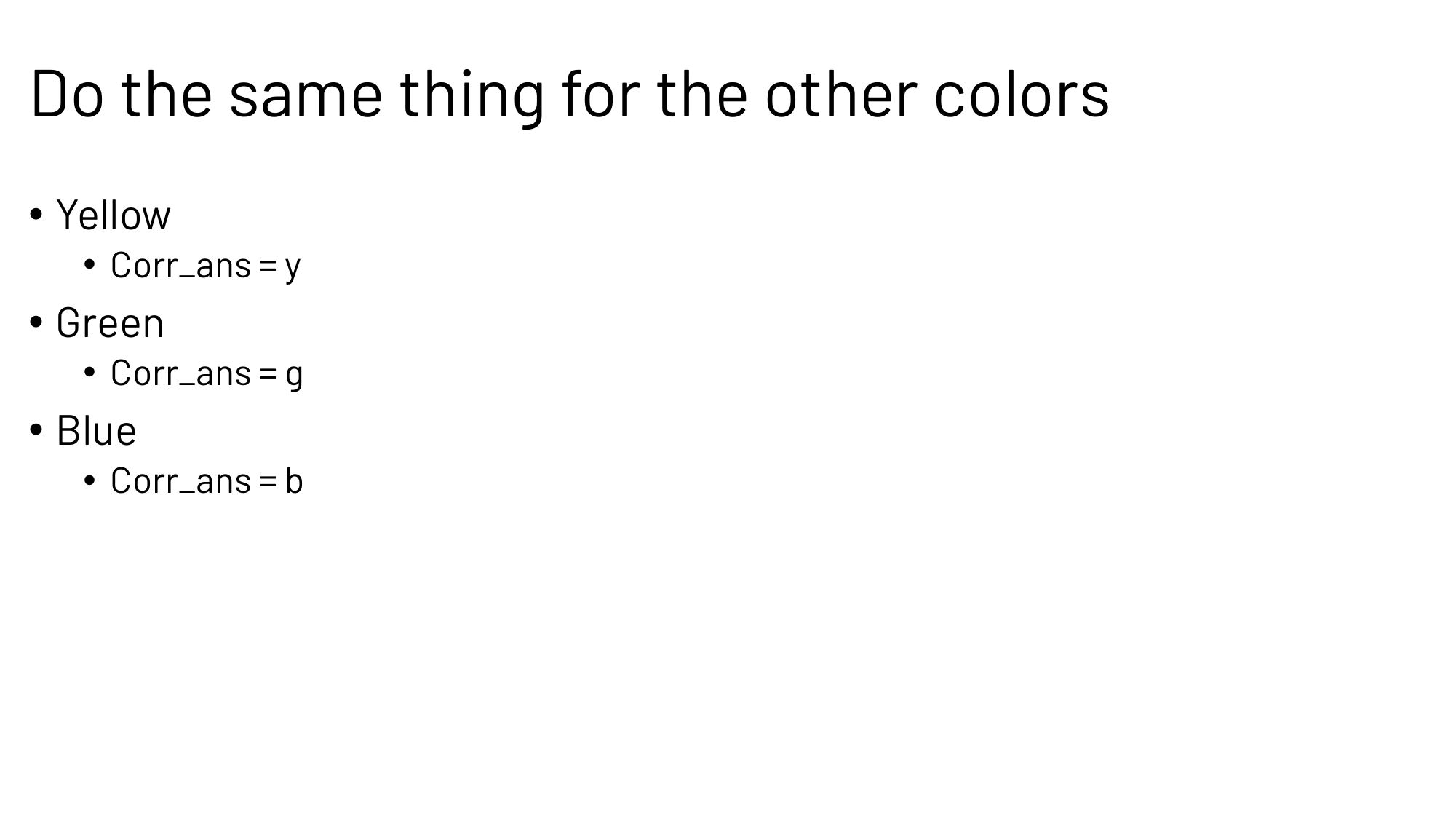

# Do the same thing for the other colors
Yellow
Corr_ans = y
Green
Corr_ans = g
Blue
Corr_ans = b